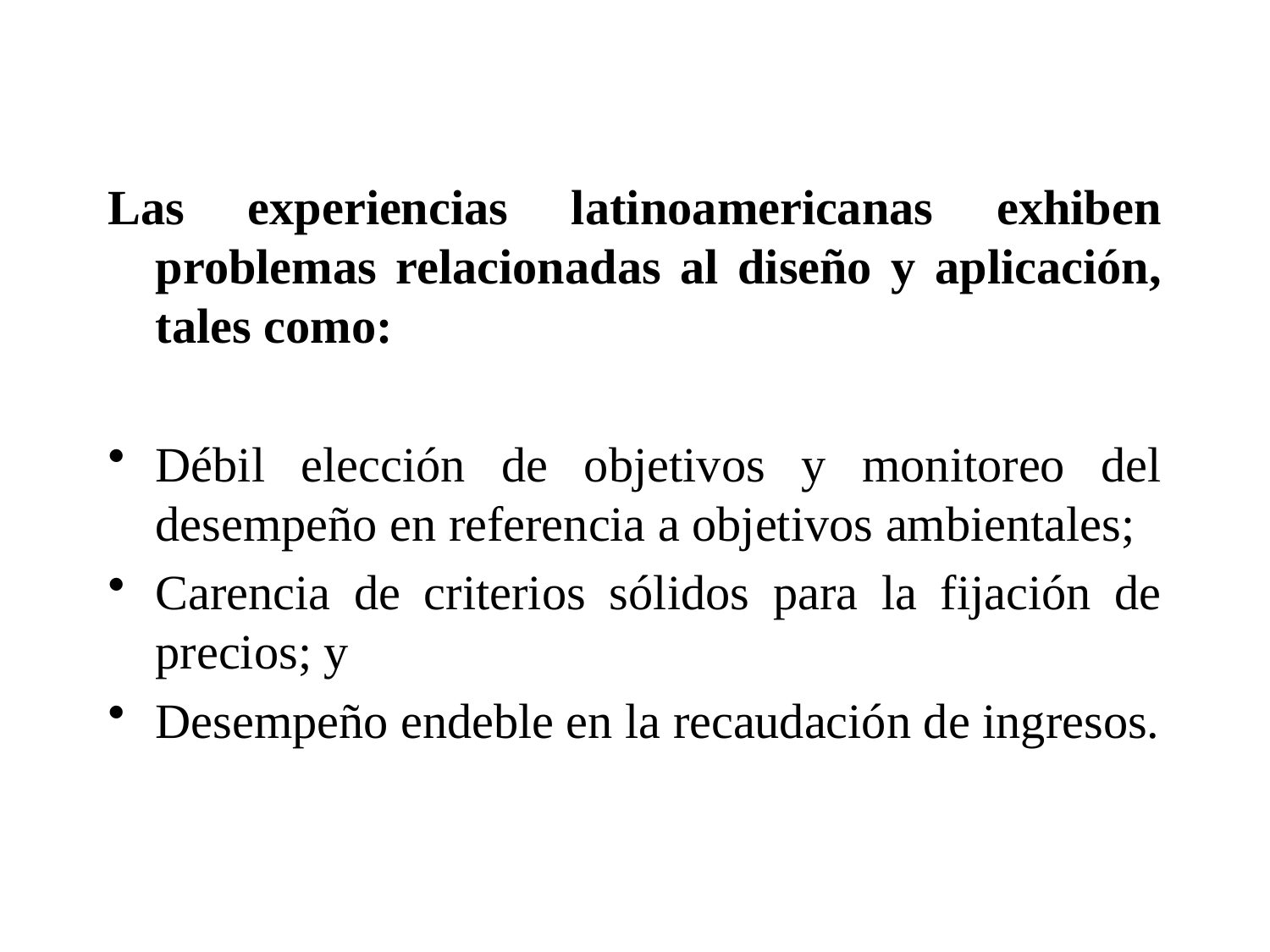

#
Las experiencias latinoamericanas exhiben problemas relacionadas al diseño y aplicación, tales como:

Débil elección de objetivos y monitoreo del desempeño en referencia a objetivos ambientales;
Carencia de criterios sólidos para la fijación de precios; y
Desempeño endeble en la recaudación de ingresos.